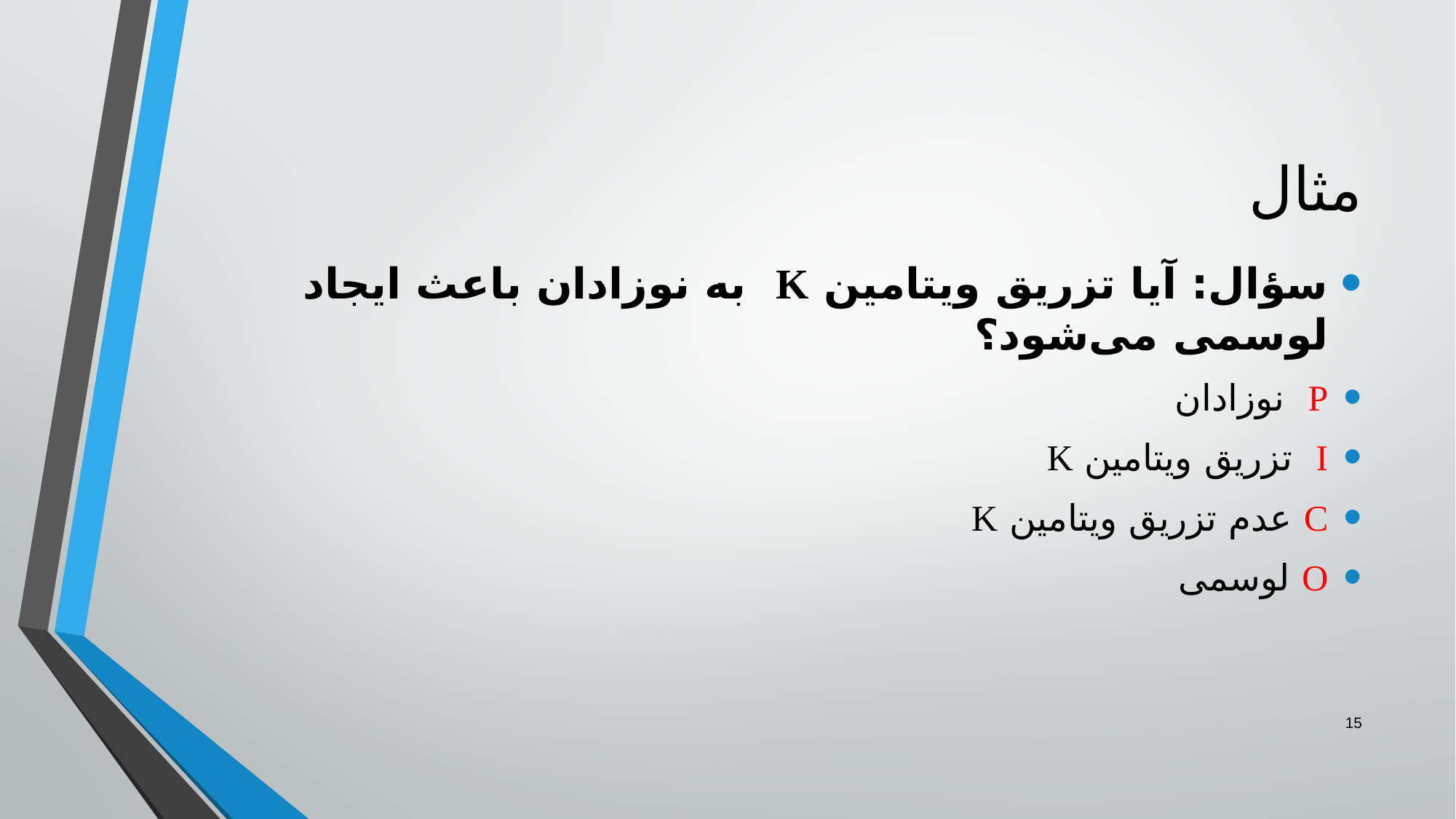

# مثال
سؤال: آیا تزریق ویتامین K  به نوزادان باعث ایجاد لوسمی می‌شود؟
P  نوزادان
I  تزریق ویتامین K
C عدم تزریق ویتامین K
O لوسمی

15